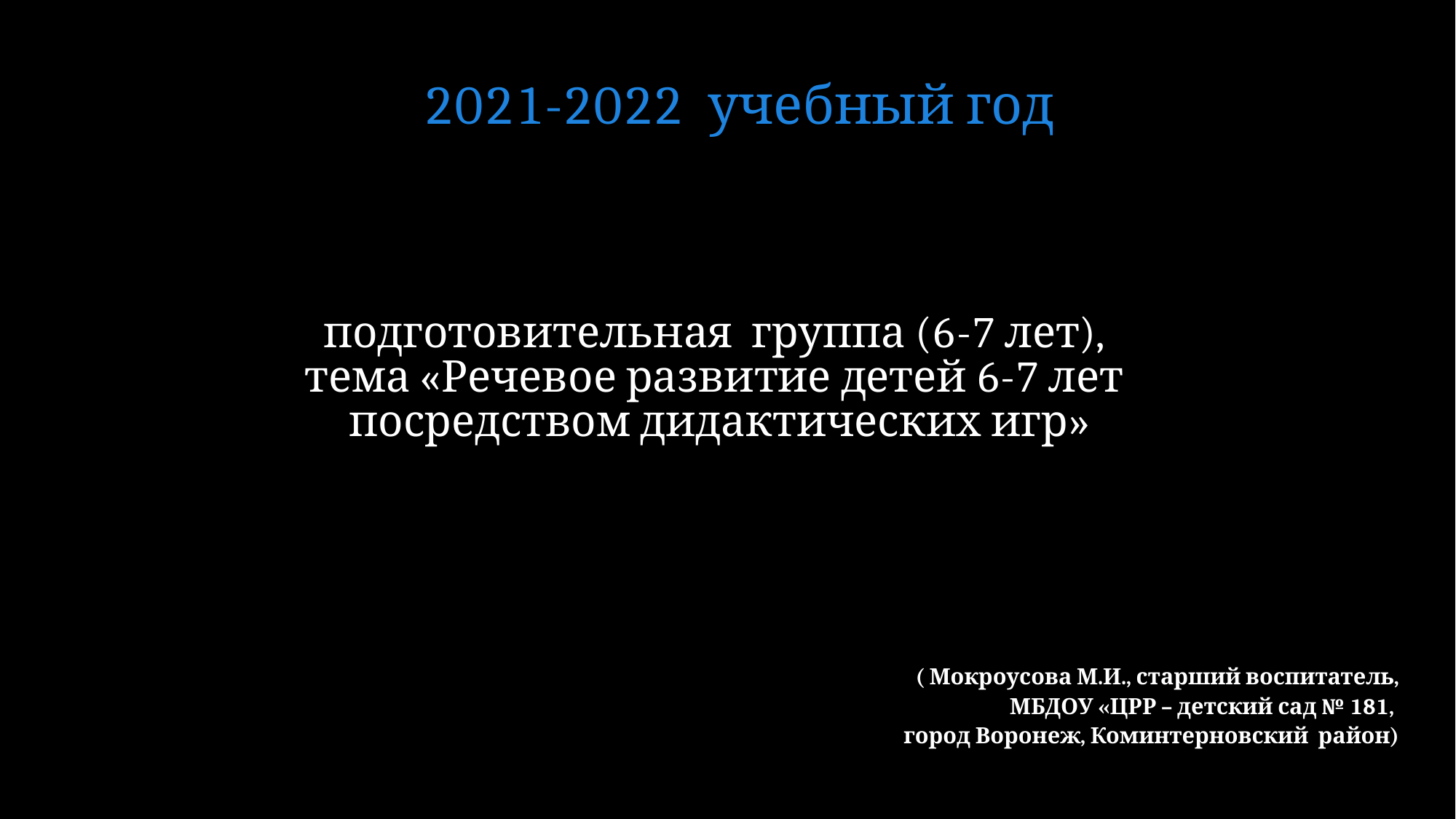

2021-2022  учебный год
# подготовительная  группа (6-7 лет), тема «Речевое развитие детей 6-7 лет посредством дидактических игр»

( Мокроусова М.И., старший воспитатель, МБДОУ «ЦРР – детский сад № 181,
город Воронеж, Коминтерновский  район)